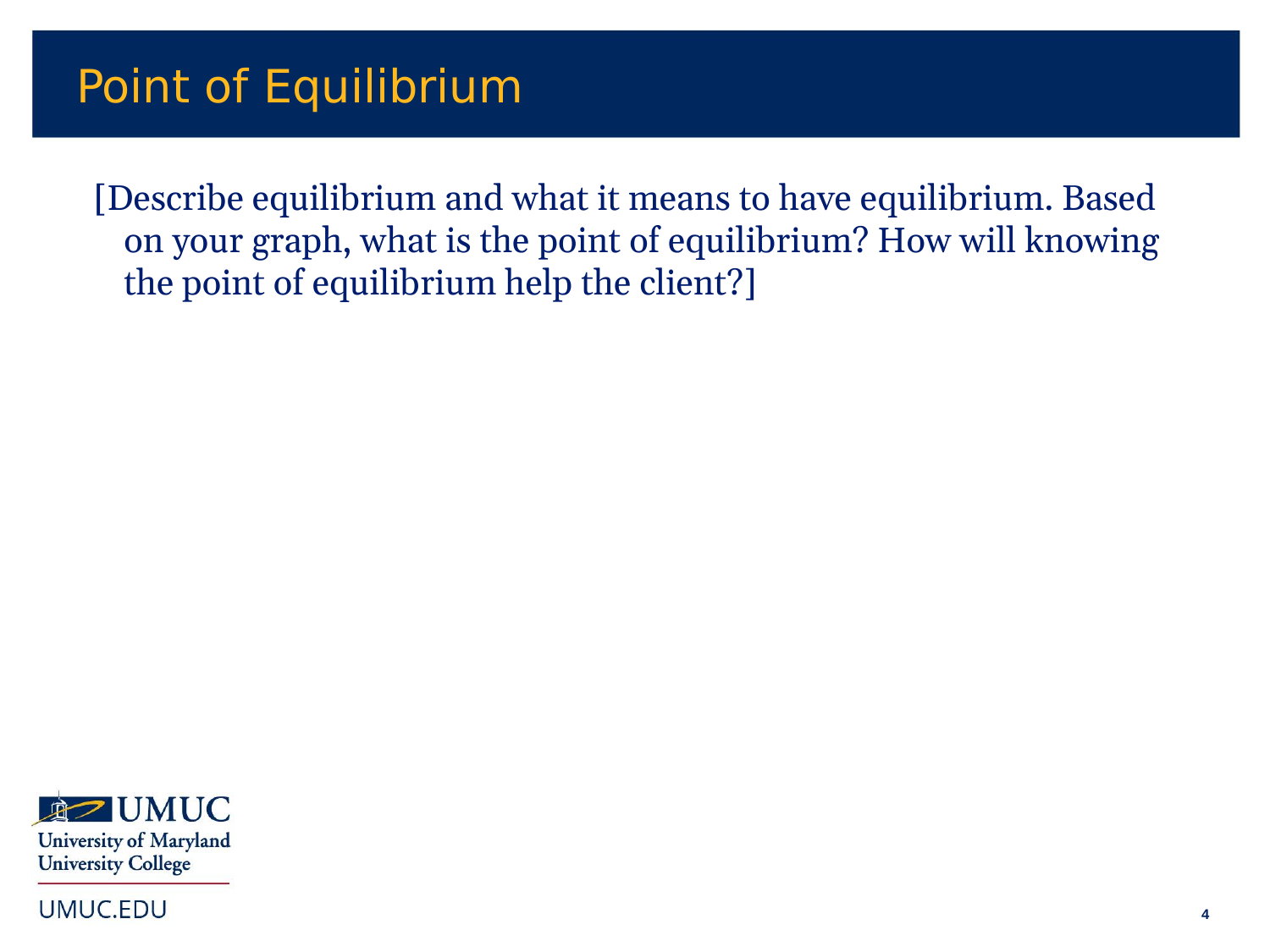

# Point of Equilibrium
[Describe equilibrium and what it means to have equilibrium. Based on your graph, what is the point of equilibrium? How will knowing the point of equilibrium help the client?]